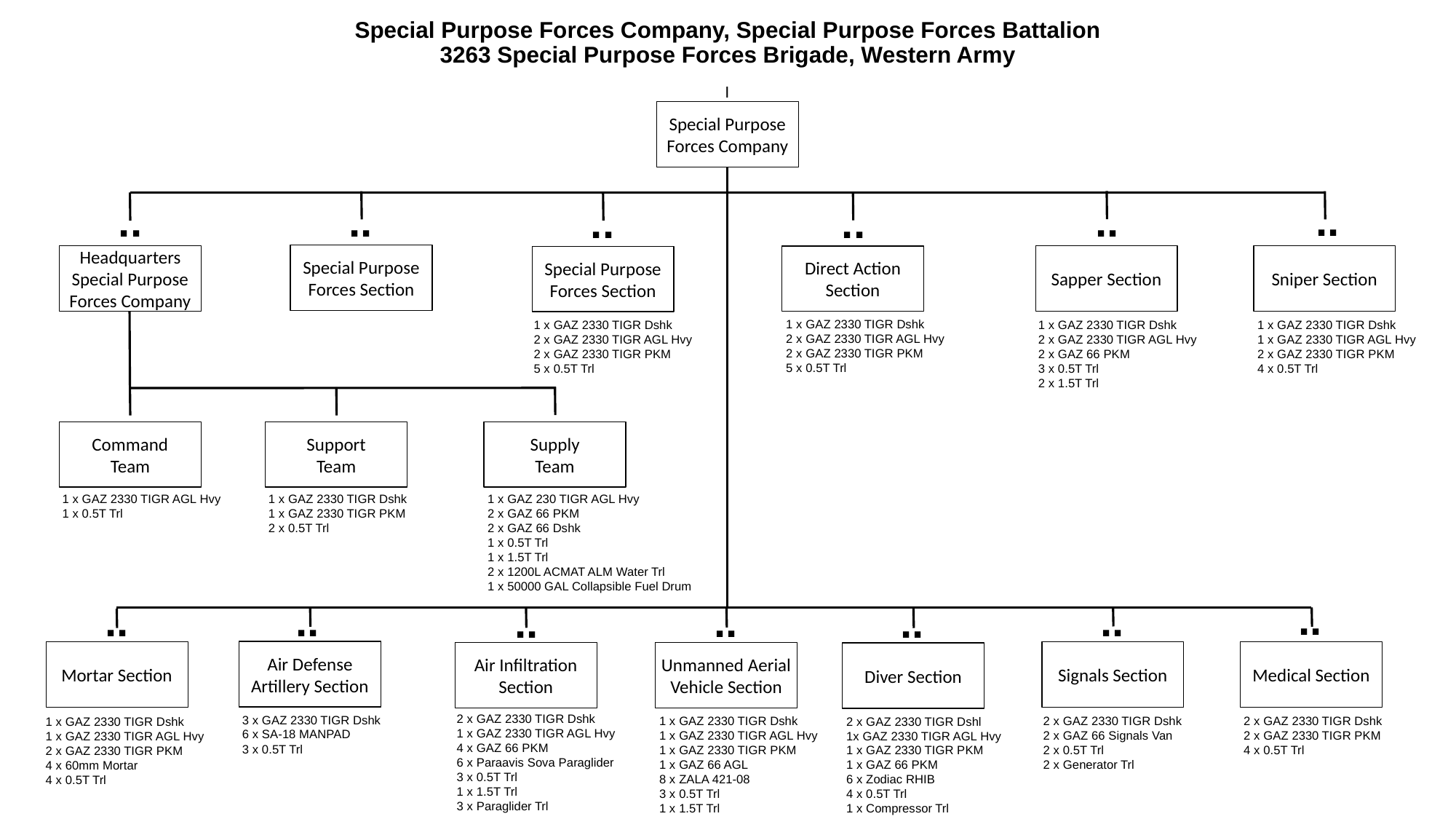

# Special Purpose Forces Company, Special Purpose Forces Battalion 3263 Special Purpose Forces Brigade, Western Army
I
Special Purpose Forces Company
..
..
..
..
..
..
Special Purpose Forces Section
Headquarters Special Purpose Forces Company
Sapper Section
Sniper Section
Direct Action Section
Special Purpose Forces Section
1 x GAZ 2330 TIGR Dshk
2 x GAZ 2330 TIGR AGL Hvy
2 x GAZ 2330 TIGR PKM
5 x 0.5T Trl
1 x GAZ 2330 TIGR Dshk
2 x GAZ 2330 TIGR AGL Hvy
2 x GAZ 66 PKM
3 x 0.5T Trl
2 x 1.5T Trl
1 x GAZ 2330 TIGR Dshk
1 x GAZ 2330 TIGR AGL Hvy
2 x GAZ 2330 TIGR PKM
4 x 0.5T Trl
1 x GAZ 2330 TIGR Dshk
2 x GAZ 2330 TIGR AGL Hvy
2 x GAZ 2330 TIGR PKM
5 x 0.5T Trl
Command
Team
Support
Team
Supply
Team
1 x GAZ 2330 TIGR AGL Hvy
1 x 0.5T Trl
1 x GAZ 2330 TIGR Dshk
1 x GAZ 2330 TIGR PKM
2 x 0.5T Trl
1 x GAZ 230 TIGR AGL Hvy
2 x GAZ 66 PKM
2 x GAZ 66 Dshk
1 x 0.5T Trl
1 x 1.5T Trl
2 x 1200L ACMAT ALM Water Trl
1 x 50000 GAL Collapsible Fuel Drum
..
..
..
..
..
..
..
Air Defense Artillery Section
Mortar Section
Signals Section
Medical Section
Unmanned Aerial Vehicle Section
Air Infiltration Section
Diver Section
2 x GAZ 2330 TIGR Dshk
1 x GAZ 2330 TIGR AGL Hvy
4 x GAZ 66 PKM
6 x Paraavis Sova Paraglider
3 x 0.5T Trl
1 x 1.5T Trl
3 x Paraglider Trl
3 x GAZ 2330 TIGR Dshk
6 x SA-18 MANPAD
3 x 0.5T Trl
1 x GAZ 2330 TIGR Dshk
1 x GAZ 2330 TIGR AGL Hvy
1 x GAZ 2330 TIGR PKM
1 x GAZ 66 AGL
8 x ZALA 421-08
3 x 0.5T Trl
1 x 1.5T Trl
2 x GAZ 2330 TIGR Dshk
2 x GAZ 66 Signals Van
2 x 0.5T Trl
2 x Generator Trl
2 x GAZ 2330 TIGR Dshk
2 x GAZ 2330 TIGR PKM
4 x 0.5T Trl
2 x GAZ 2330 TIGR Dshl
1x GAZ 2330 TIGR AGL Hvy
1 x GAZ 2330 TIGR PKM
1 x GAZ 66 PKM
6 x Zodiac RHIB
4 x 0.5T Trl
1 x Compressor Trl
1 x GAZ 2330 TIGR Dshk
1 x GAZ 2330 TIGR AGL Hvy
2 x GAZ 2330 TIGR PKM
4 x 60mm Mortar
4 x 0.5T Trl